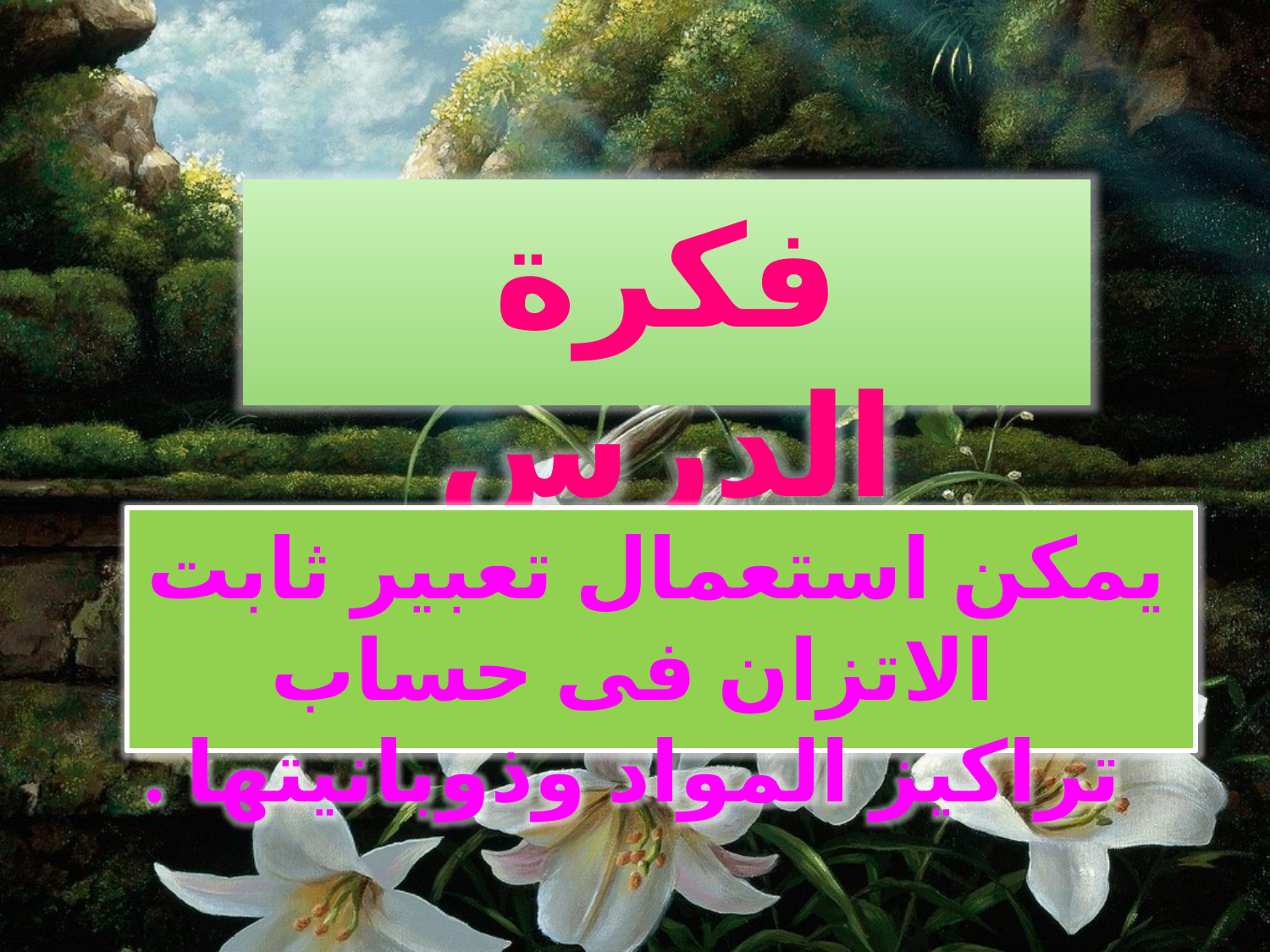

فكرة الدرس
يمكن استعمال تعبير ثابت الاتزان فى حساب تراكيز المواد وذوبانيتها .